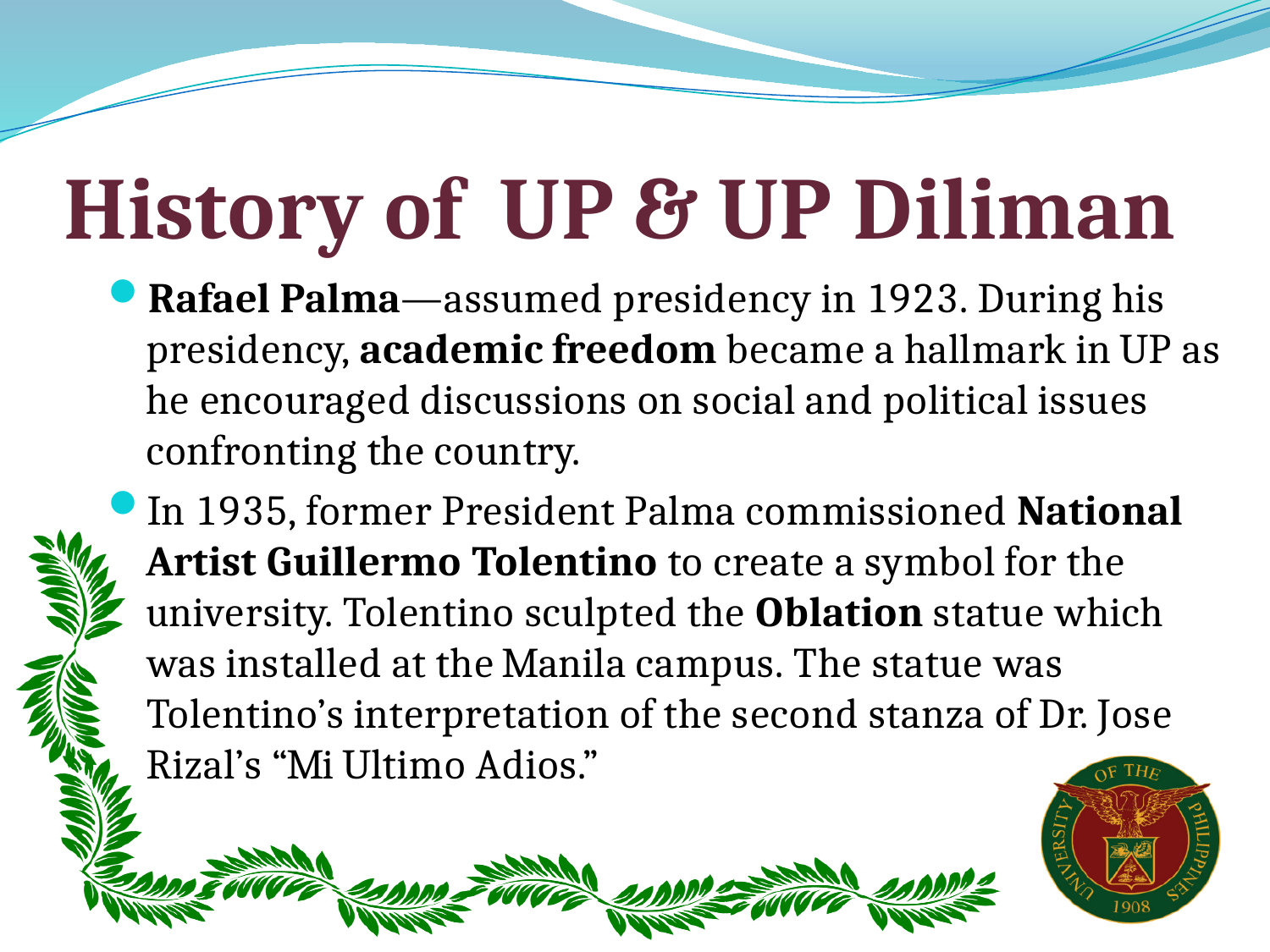

# History of  UP & UP Diliman
Rafael Palma—assumed presidency in 1923. During his presidency, academic freedom became a hallmark in UP as he encouraged discussions on social and political issues confronting the country.
In 1935, former President Palma commissioned National Artist Guillermo Tolentino to create a symbol for the university. Tolentino sculpted the Oblation statue which was installed at the Manila campus. The statue was Tolentino’s interpretation of the second stanza of Dr. Jose Rizal’s “Mi Ultimo Adios.”